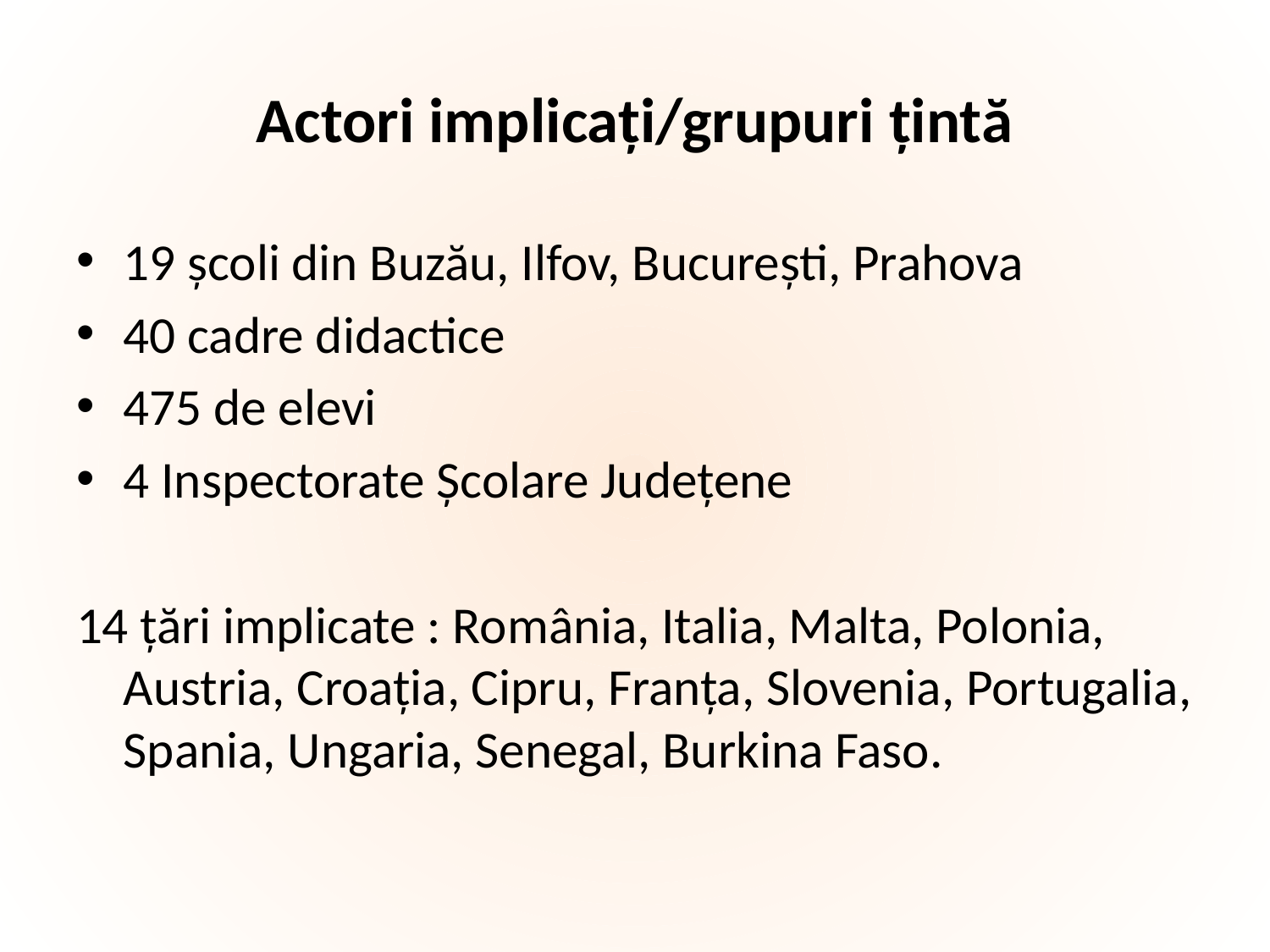

# Actori implicați/grupuri țintă
19 școli din Buzău, Ilfov, București, Prahova
40 cadre didactice
475 de elevi
4 Inspectorate Școlare Județene

14 țări implicate : România, Italia, Malta, Polonia, Austria, Croația, Cipru, Franța, Slovenia, Portugalia, Spania, Ungaria, Senegal, Burkina Faso.